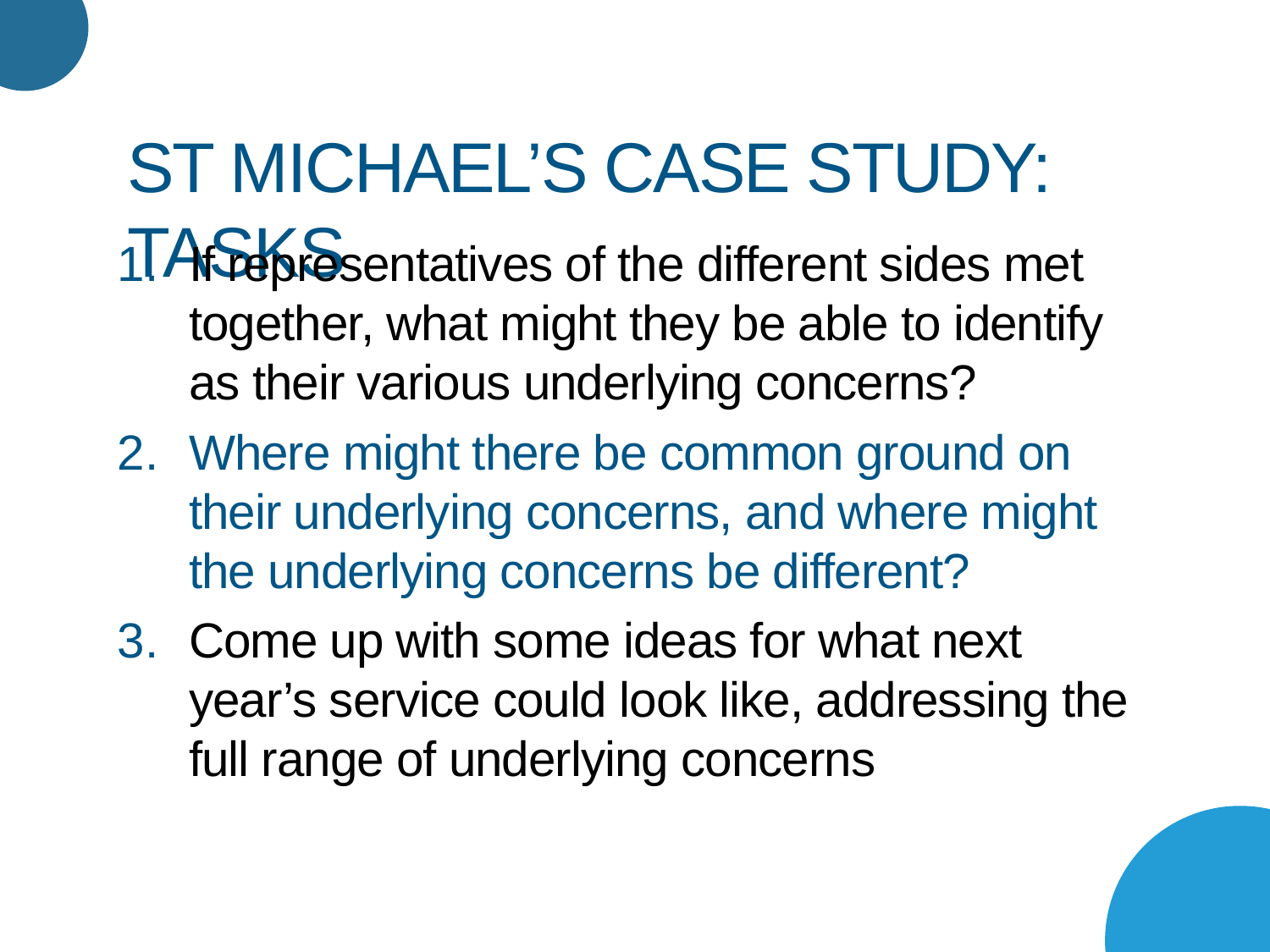

ST MICHAEL’S CASE STUDY: tasks
If representatives of the different sides met together, what might they be able to identify as their various underlying concerns?
Where might there be common ground on their underlying concerns, and where might the underlying concerns be different?
Come up with some ideas for what next year’s service could look like, addressing the full range of underlying concerns